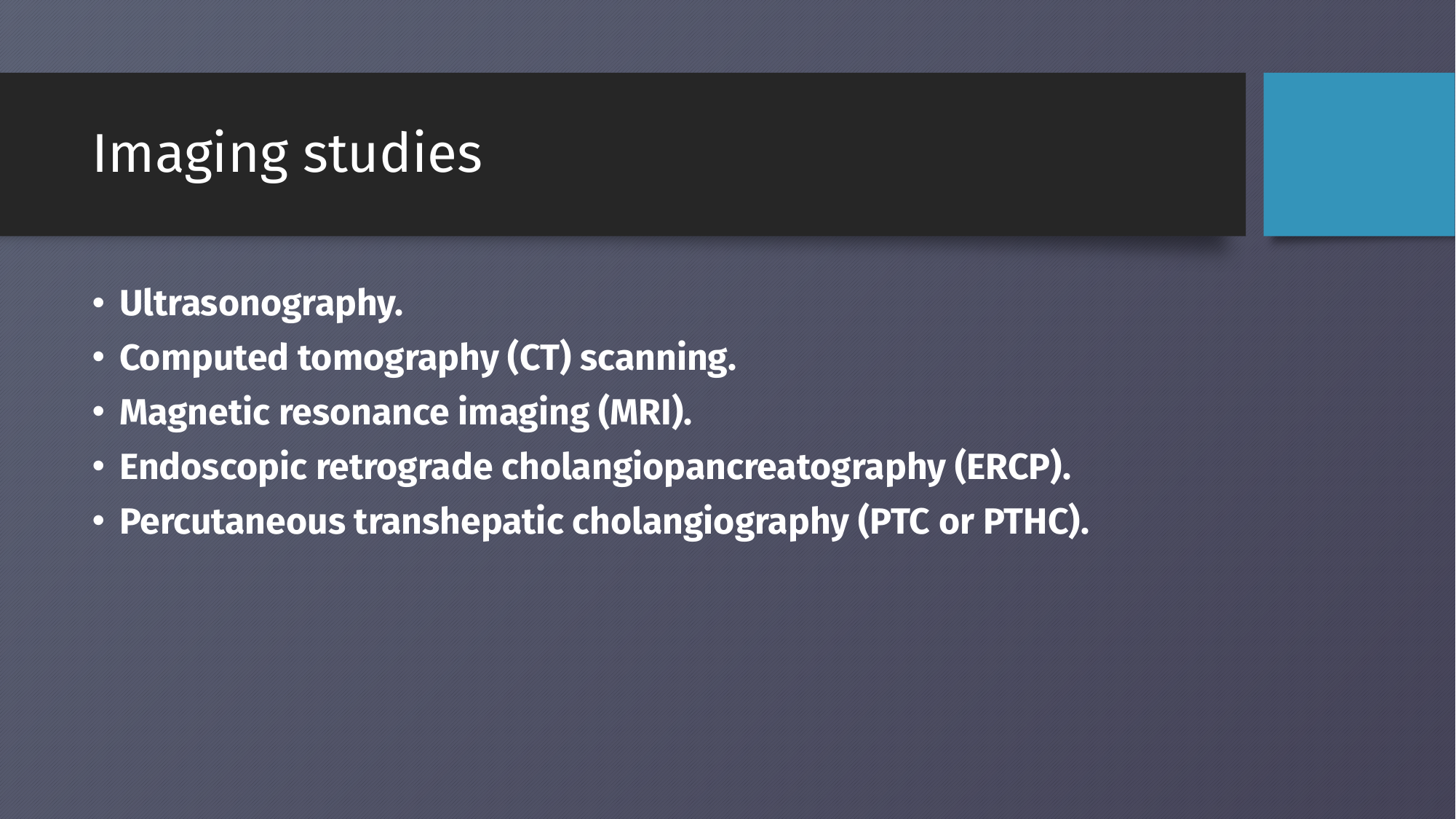

# Imaging studies
Ultrasonography.
Computed tomography (CT) scanning.
Magnetic resonance imaging (MRI).
Endoscopic retrograde cholangiopancreatography (ERCP).
Percutaneous transhepatic cholangiography (PTC or PTHC).